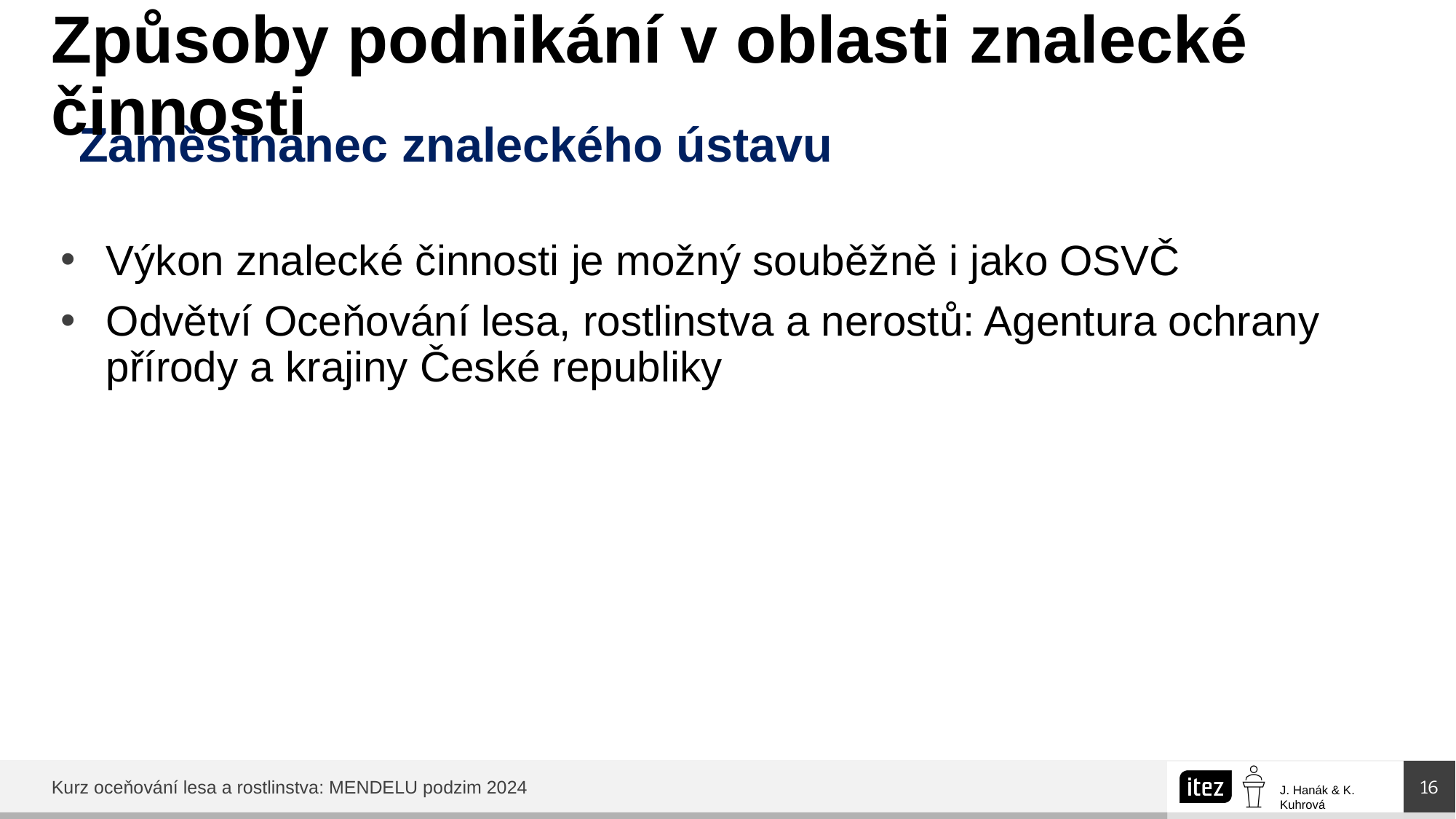

# Způsoby podnikání v oblasti znalecké činnosti
Zaměstnanec znaleckého ústavu
Výkon znalecké činnosti je možný souběžně i jako OSVČ
Odvětví Oceňování lesa, rostlinstva a nerostů: Agentura ochrany přírody a krajiny České republiky
16
Kurz oceňování lesa a rostlinstva: MENDELU podzim 2024